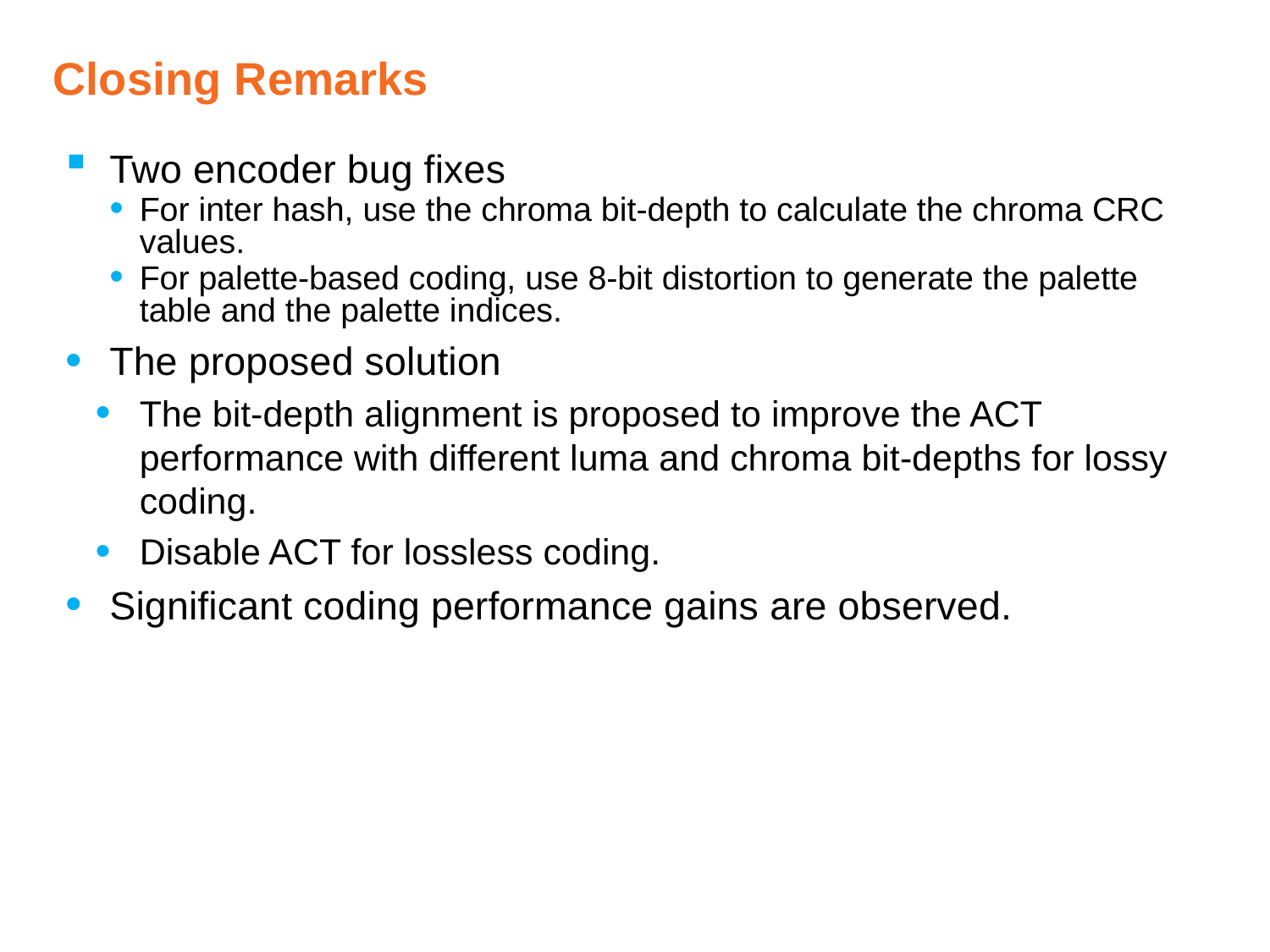

Closing Remarks
Two encoder bug fixes
For inter hash, use the chroma bit-depth to calculate the chroma CRC values.
For palette-based coding, use 8-bit distortion to generate the palette table and the palette indices.
The proposed solution
The bit-depth alignment is proposed to improve the ACT performance with different luma and chroma bit-depths for lossy coding.
Disable ACT for lossless coding.
Significant coding performance gains are observed.